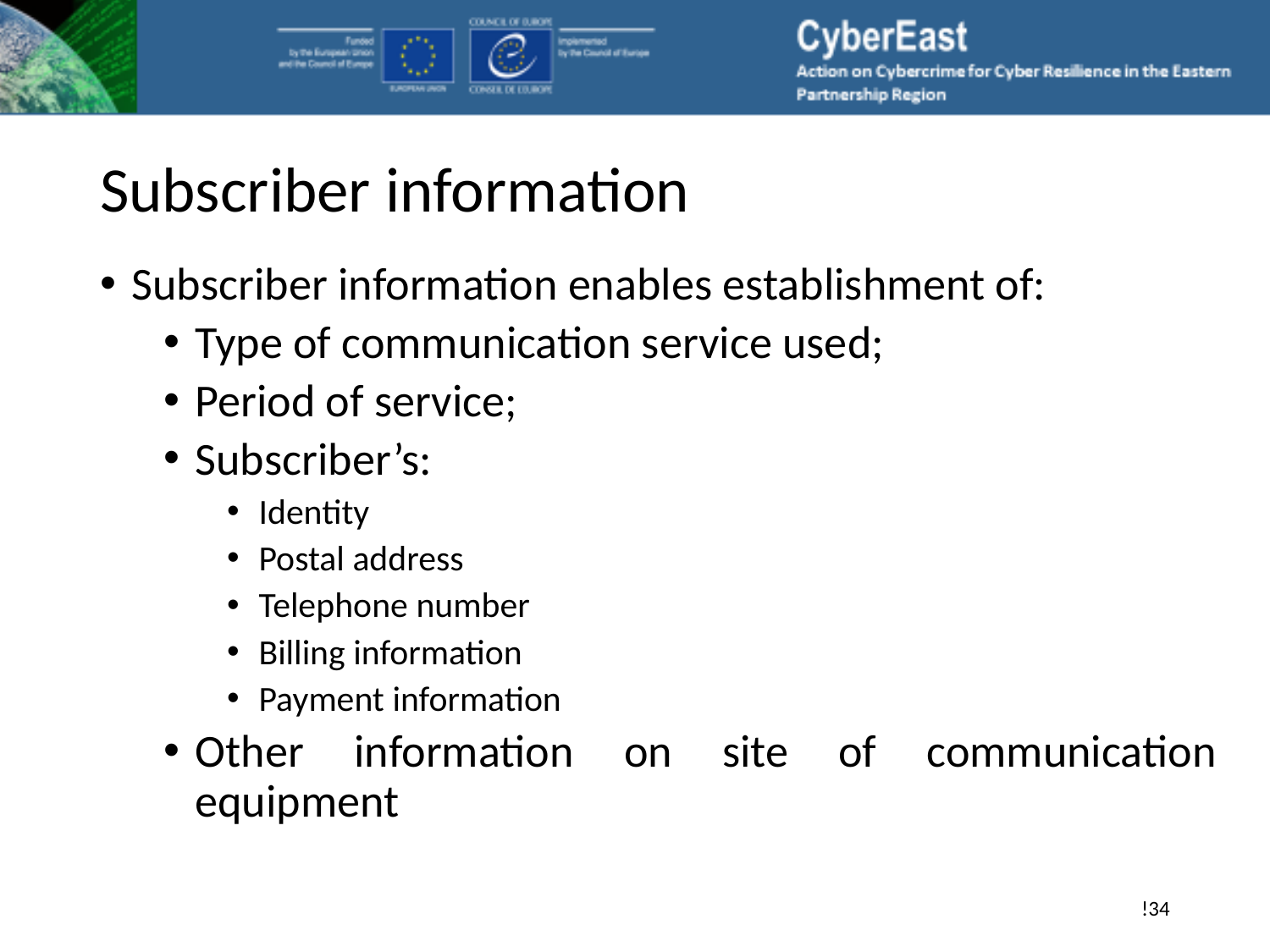

# Subscriber information
Subscriber information enables establishment of:
Type of communication service used;
Period of service;
Subscriber’s:
Identity
Postal address
Telephone number
Billing information
Payment information
Other information on site of communication equipment
!34